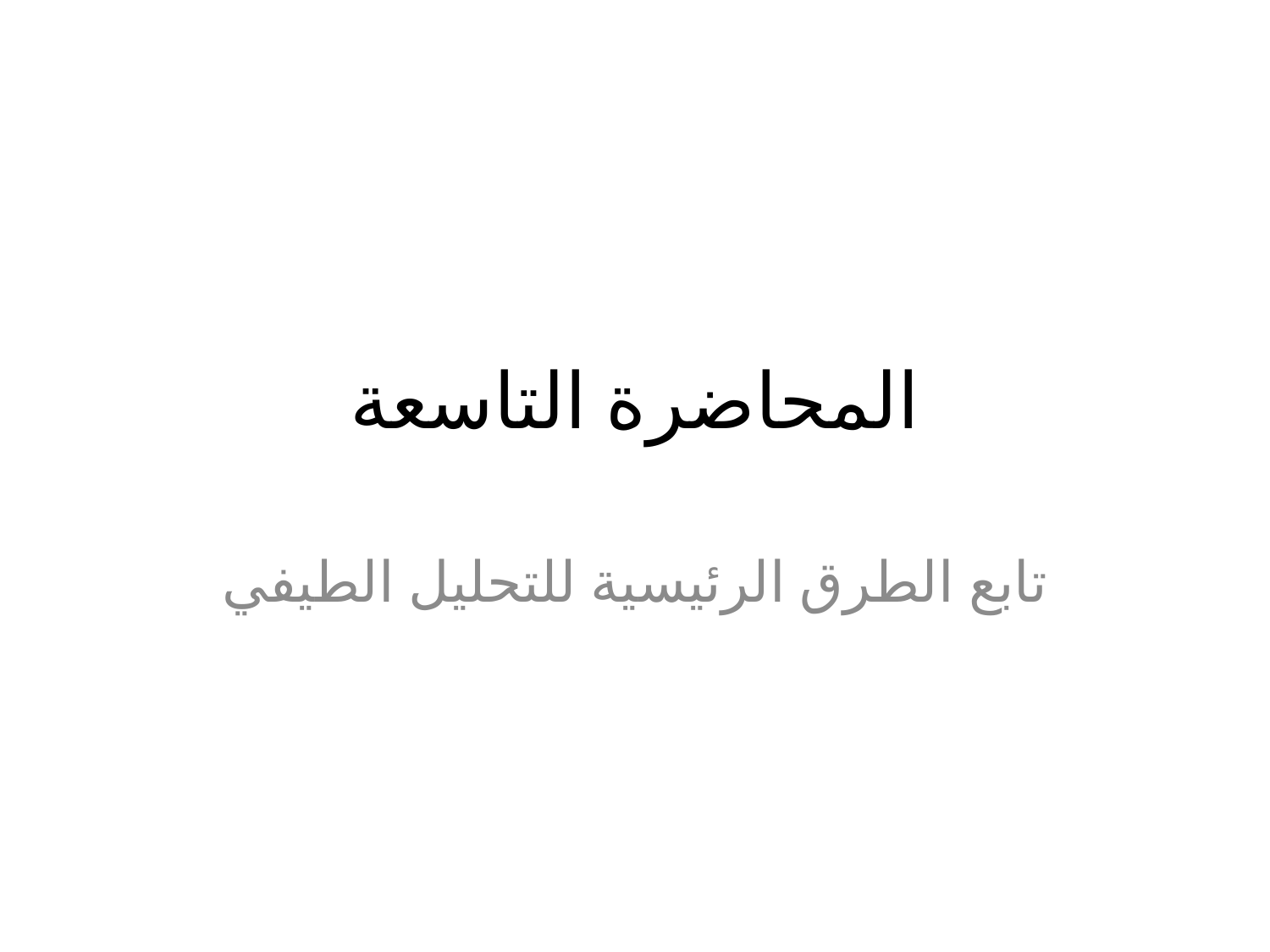

# المحاضرة التاسعة
تابع الطرق الرئيسية للتحليل الطيفي